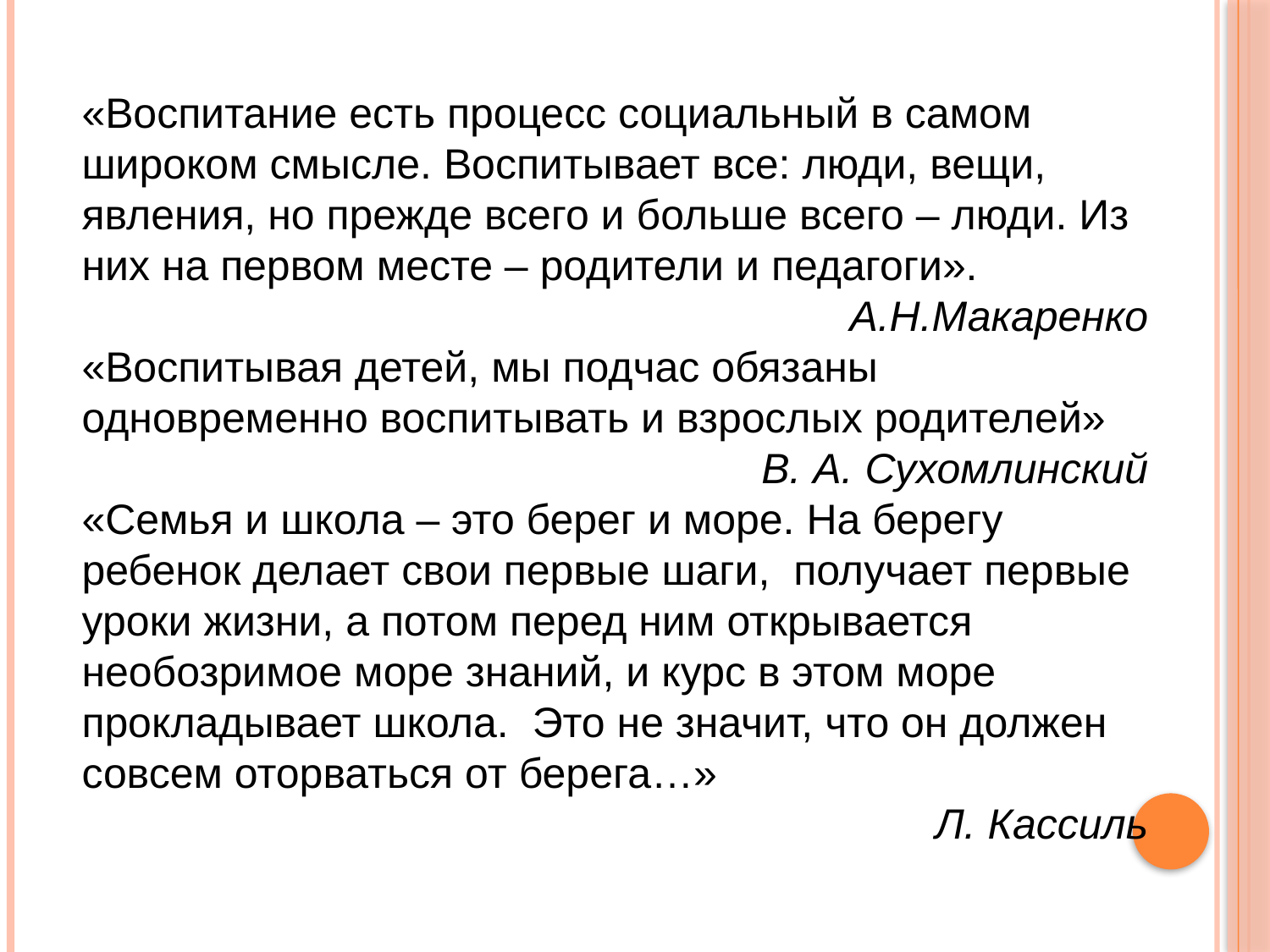

«Воспитание есть процесс социальный в самом широком смысле. Воспитывает все: люди, вещи, явления, но прежде всего и больше всего – люди. Из них на первом месте – родители и педагоги».
А.Н.Макаренко
«Воспитывая детей, мы подчас обязаны одновременно воспитывать и взрослых родителей»
В. А. Сухомлинский
«Семья и школа – это берег и море. На берегу ребенок делает свои первые шаги,  получает первые уроки жизни, а потом перед ним открывается необозримое море знаний, и курс в этом море прокладывает школа.  Это не значит, что он должен совсем оторваться от берега…»
Л. Кассиль